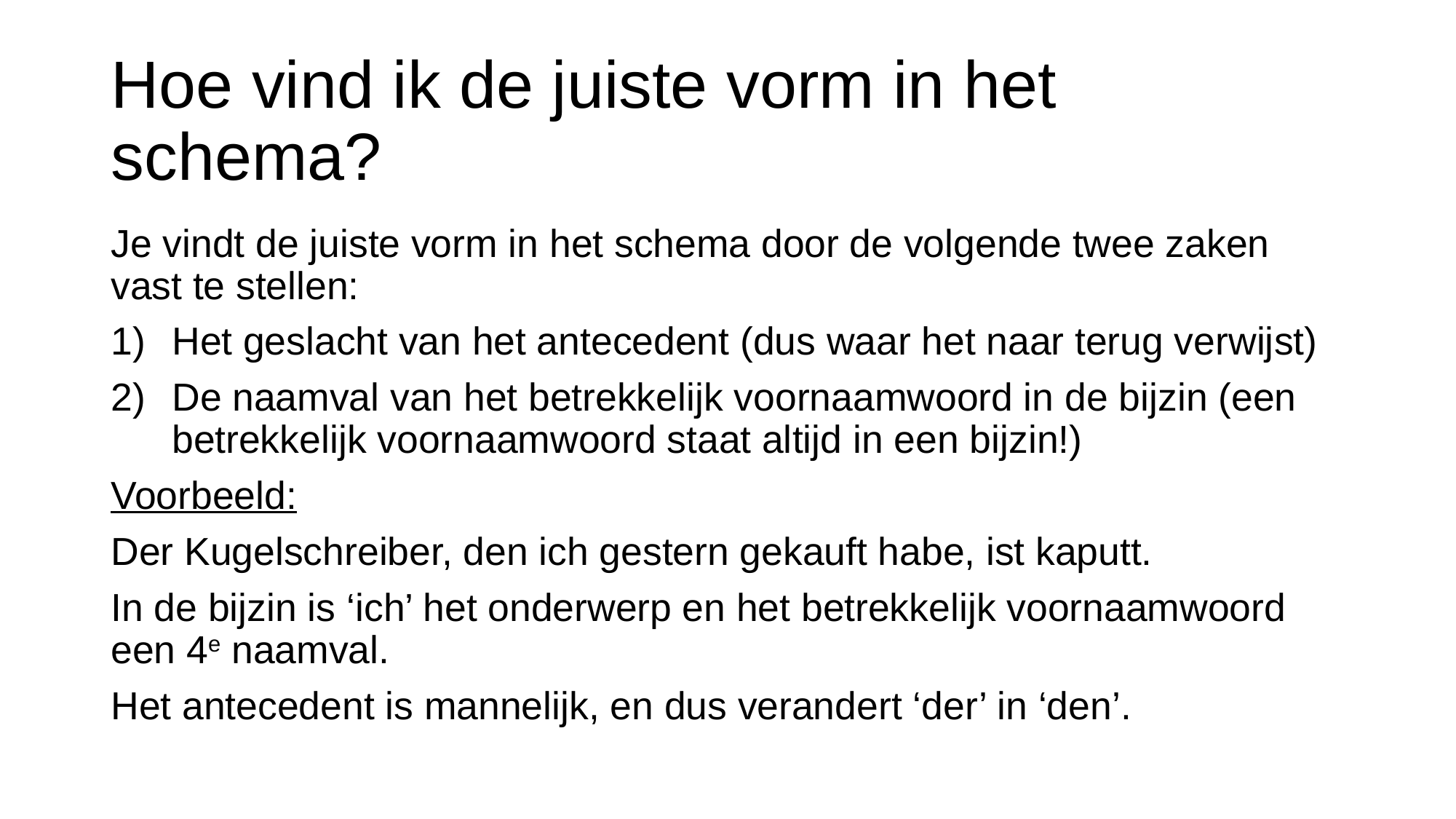

# Hoe vind ik de juiste vorm in het schema?
Je vindt de juiste vorm in het schema door de volgende twee zaken vast te stellen:
Het geslacht van het antecedent (dus waar het naar terug verwijst)
De naamval van het betrekkelijk voornaamwoord in de bijzin (een betrekkelijk voornaamwoord staat altijd in een bijzin!)
Voorbeeld:
Der Kugelschreiber, den ich gestern gekauft habe, ist kaputt.
In de bijzin is ‘ich’ het onderwerp en het betrekkelijk voornaamwoord een 4e naamval.
Het antecedent is mannelijk, en dus verandert ‘der’ in ‘den’.